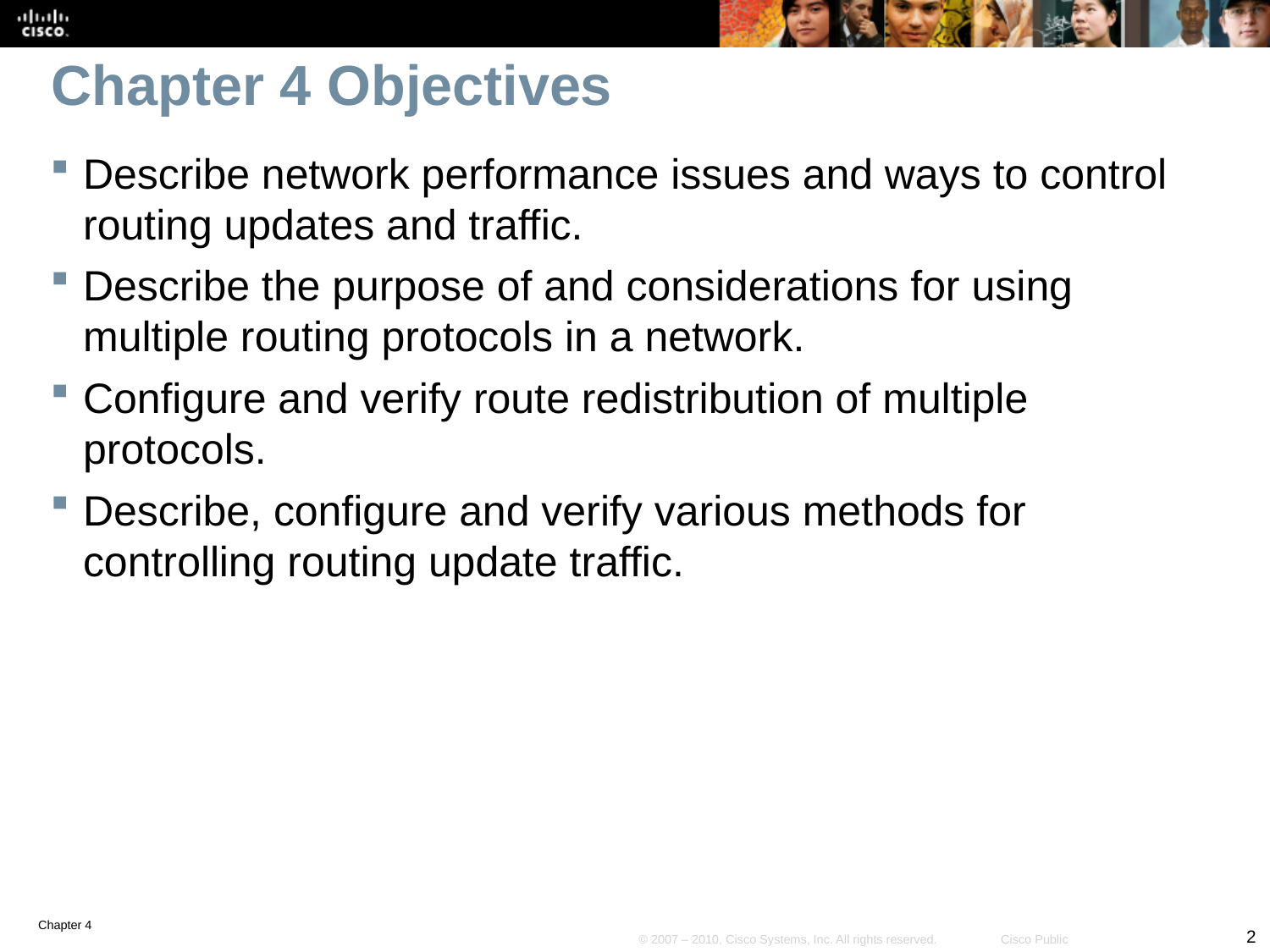

# Chapter 4 Objectives
Describe network performance issues and ways to control routing updates and traffic.
Describe the purpose of and considerations for using multiple routing protocols in a network.
Configure and verify route redistribution of multiple protocols.
Describe, configure and verify various methods for controlling routing update traffic.